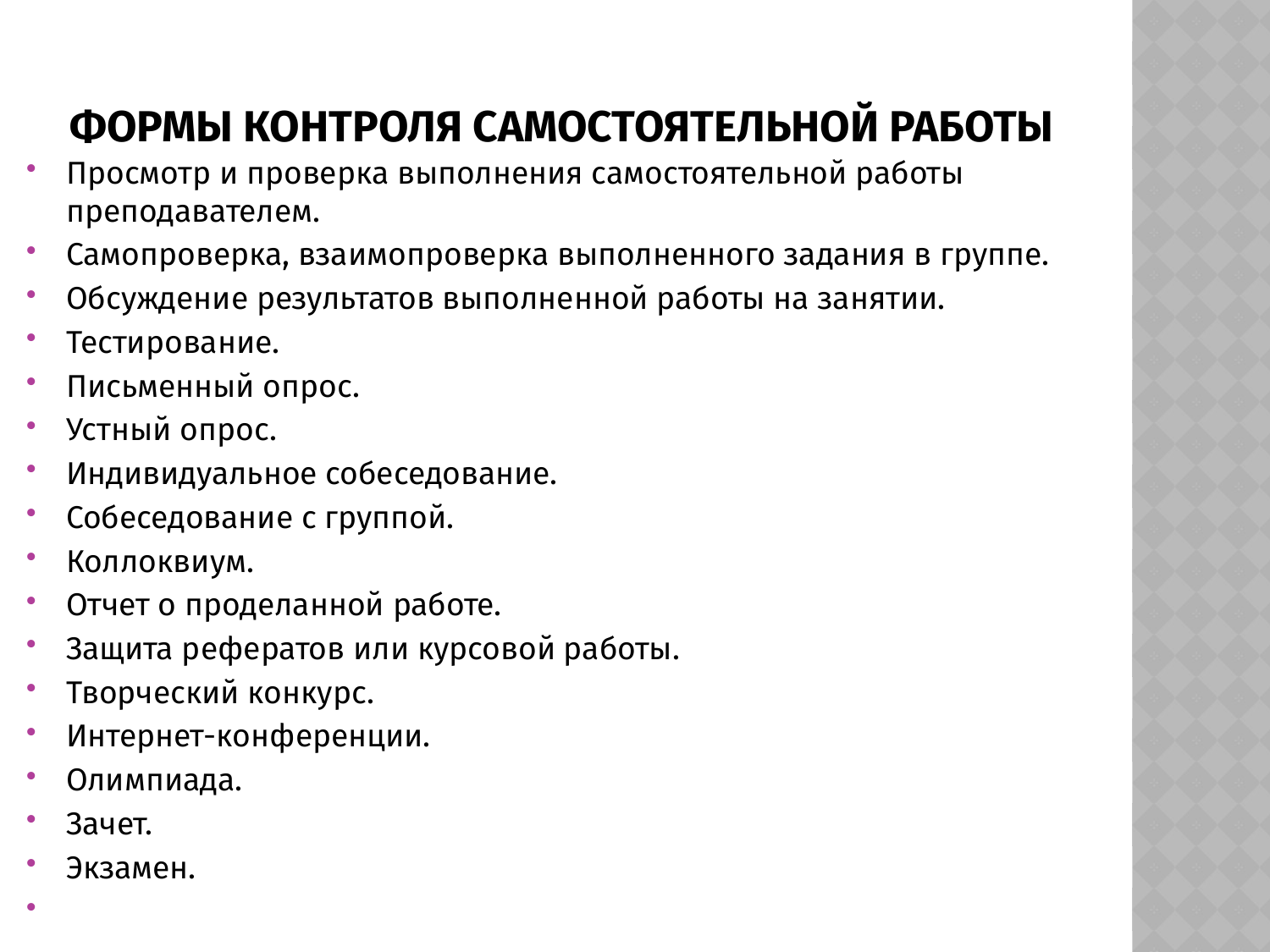

# Формы контроля самостоятельной работы
Просмотр и проверка выполнения самостоятельной работы преподавателем.
Самопроверка, взаимопроверка выполненного задания в группе.
Обсуждение результатов выполненной работы на занятии.
Тестирование.
Письменный опрос.
Устный опрос.
Индивидуальное собеседование.
Собеседование с группой.
Коллоквиум.
Отчет о проделанной работе.
Защита рефератов или курсовой работы.
Творческий конкурс.
Интернет-конференции.
Олимпиада.
Зачет.
Экзамен.